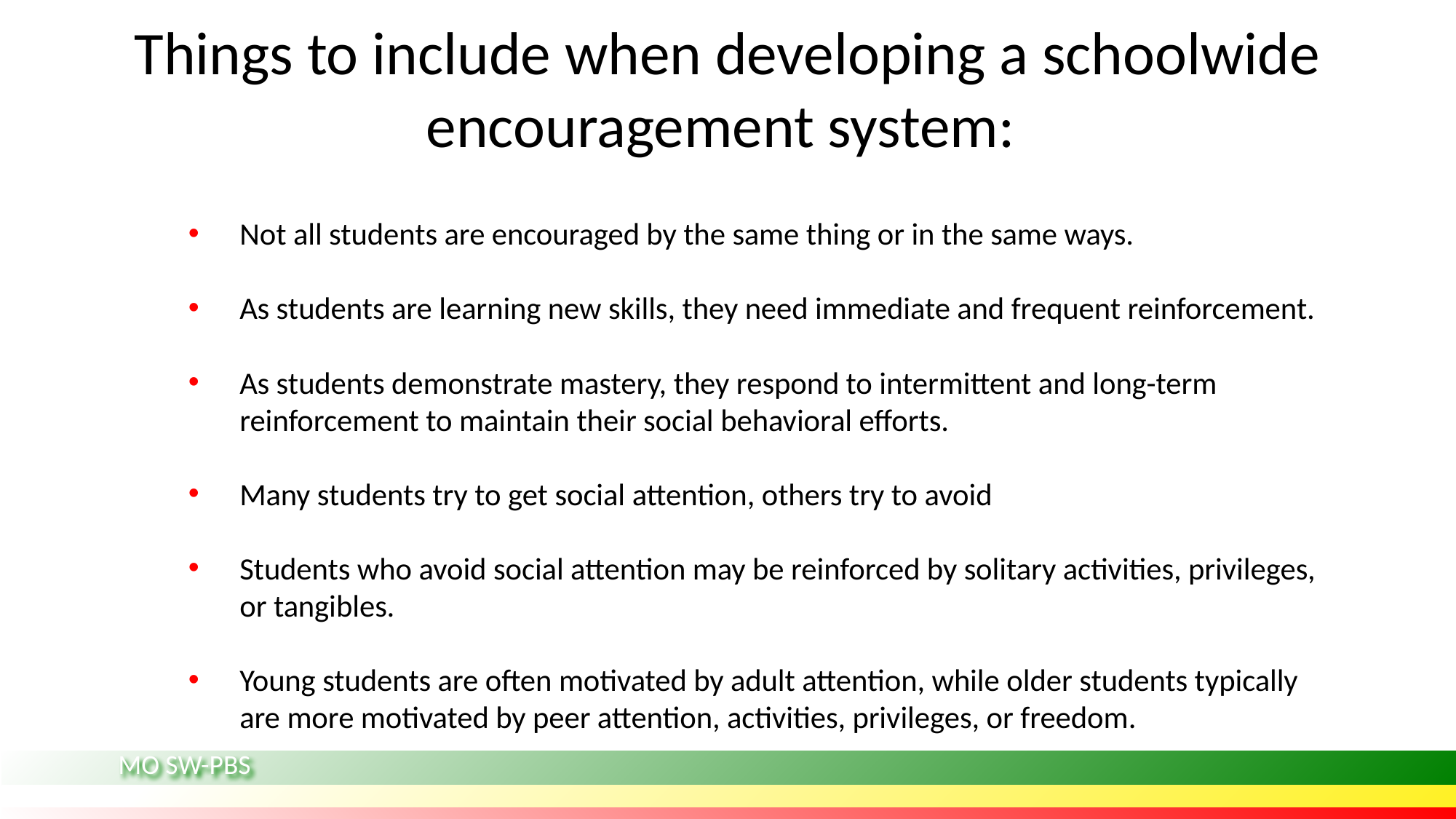

# Things to include when developing a schoolwide encouragement system:

Not all students are encouraged by the same thing or in the same ways.

As students are learning new skills, they need immediate and frequent reinforcement.

As students demonstrate mastery, they respond to intermittent and long-term reinforcement to maintain their social behavioral efforts.

Many students try to get social attention, others try to avoid

Students who avoid social attention may be reinforced by solitary activities, privileges, or tangibles.

Young students are often motivated by adult attention, while older students typically are more motivated by peer attention, activities, privileges, or freedom.